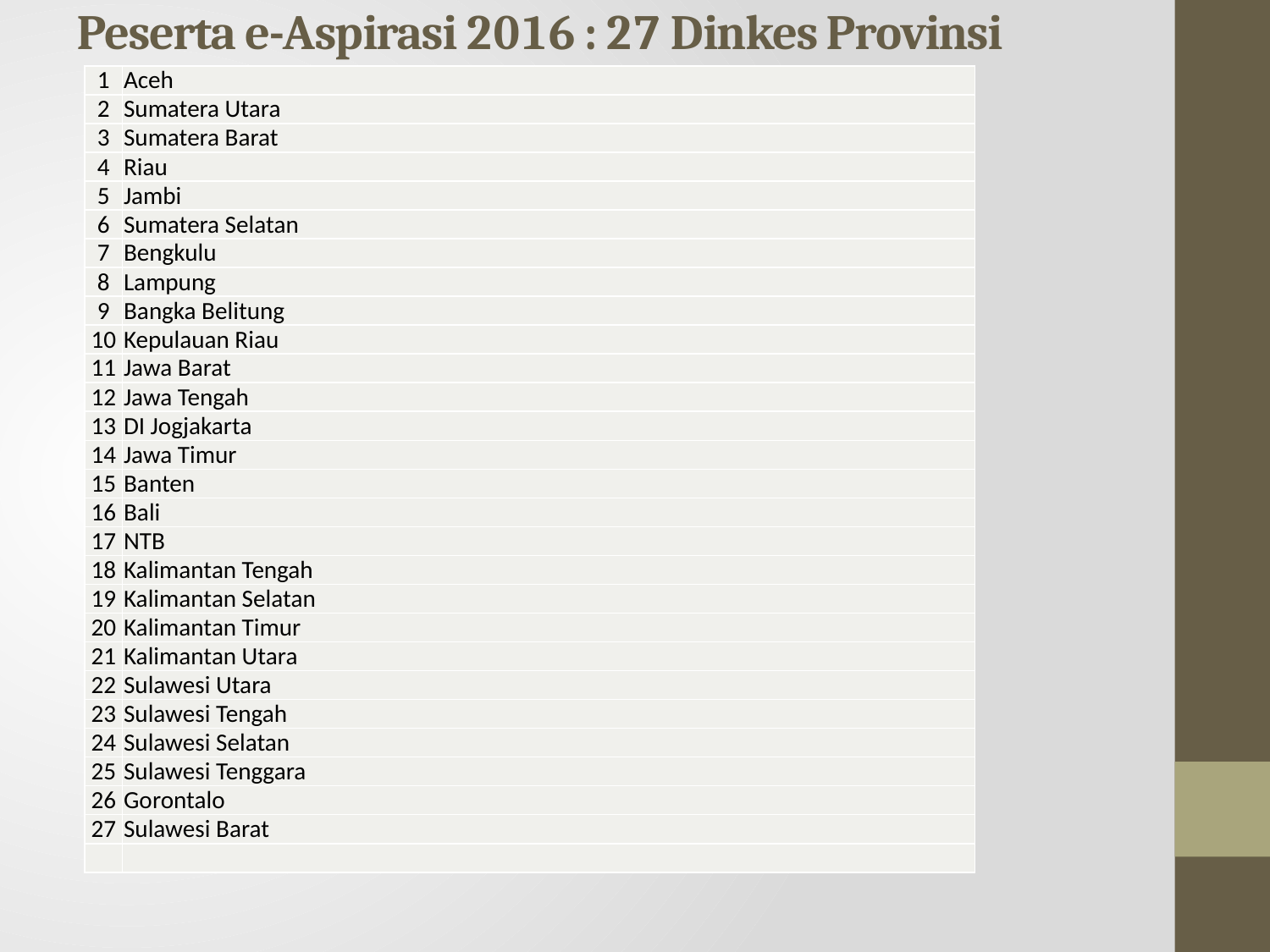

# Peserta e-Aspirasi 2016 : 27 Dinkes Provinsi
| 1 | Aceh |
| --- | --- |
| 2 | Sumatera Utara |
| 3 | Sumatera Barat |
| 4 | Riau |
| 5 | Jambi |
| 6 | Sumatera Selatan |
| 7 | Bengkulu |
| 8 | Lampung |
| 9 | Bangka Belitung |
| 10 | Kepulauan Riau |
| 11 | Jawa Barat |
| 12 | Jawa Tengah |
| 13 | DI Jogjakarta |
| 14 | Jawa Timur |
| 15 | Banten |
| 16 | Bali |
| 17 | NTB |
| 18 | Kalimantan Tengah |
| 19 | Kalimantan Selatan |
| 20 | Kalimantan Timur |
| 21 | Kalimantan Utara |
| 22 | Sulawesi Utara |
| 23 | Sulawesi Tengah |
| 24 | Sulawesi Selatan |
| 25 | Sulawesi Tenggara |
| 26 | Gorontalo |
| 27 | Sulawesi Barat |
|  |  |